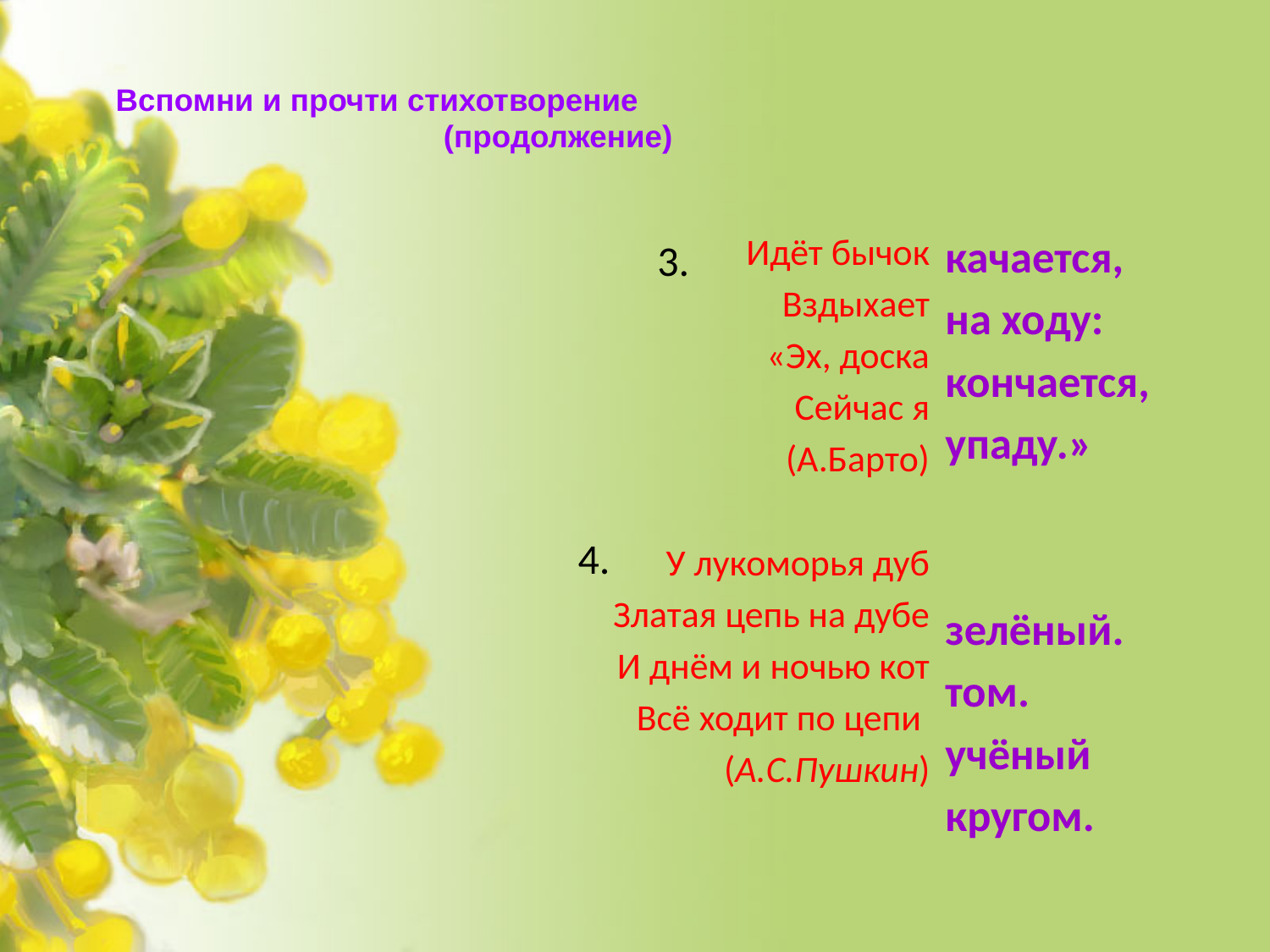

# Вспомни и прочти стихотворение (продолжение)
                                Идёт бычок
Вздыхает
«Эх, доска
Сейчас я
                                      (А.Барто)

У лукоморья дуб
Златая цепь на дубе
И днём и ночью кот
Всё ходит по цепи
(А.С.Пушкин)

качается,
на ходу:
кончается,
упаду.»

зелёный.
том.
учёный
кругом.

3.
4.